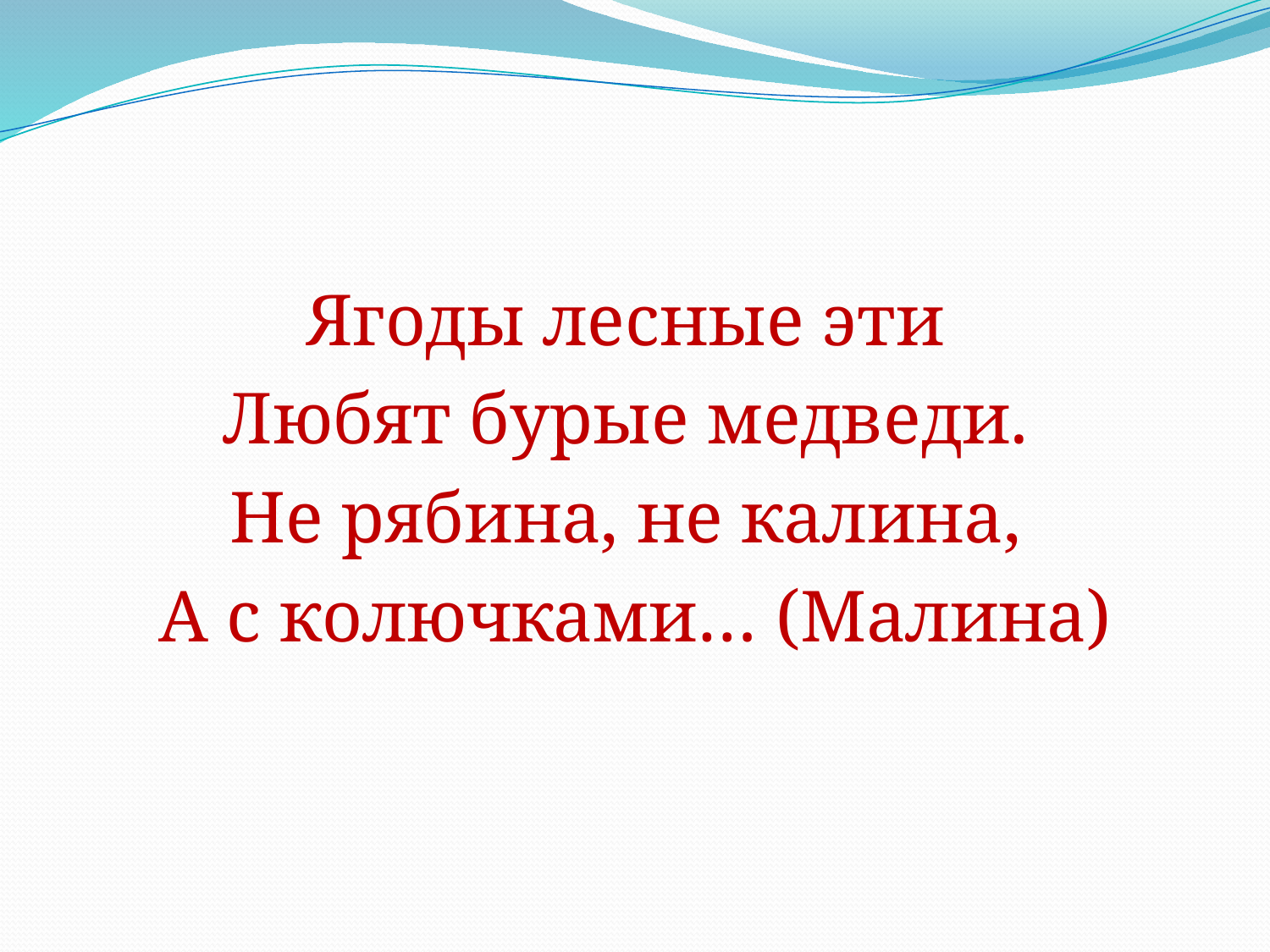

#
Ягоды лесные эти
Любят бурые медведи.
Не рябина, не калина,
А с колючками… (Малина)